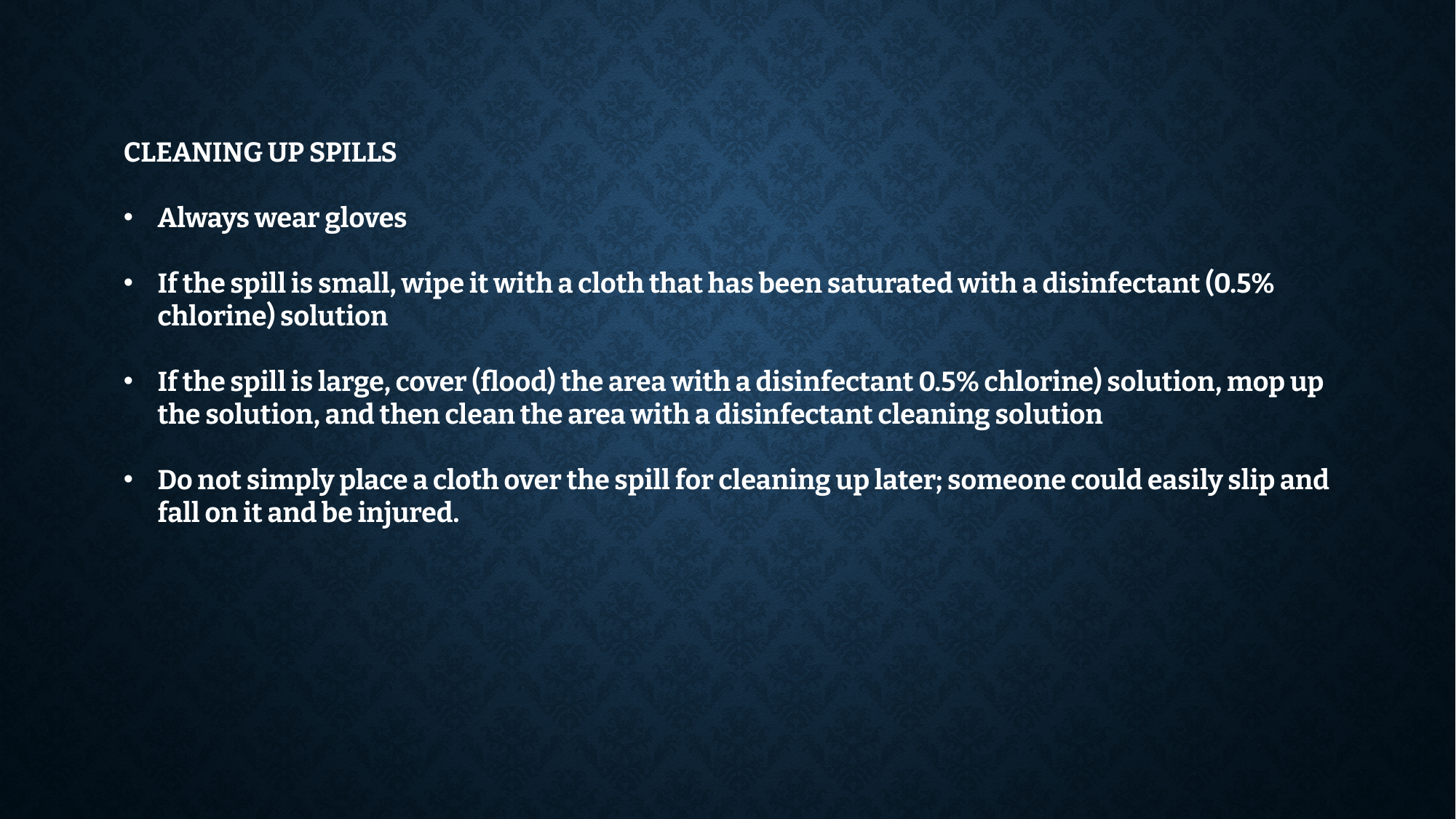

CLEANING UP SPILLS

Always wear gloves

If the spill is small, wipe it with a cloth that has been saturated with a disinfectant (0.5% chlorine) solution

If the spill is large, cover (flood) the area with a disinfectant 0.5% chlorine) solution, mop up the solution, and then clean the area with a disinfectant cleaning solution

Do not simply place a cloth over the spill for cleaning up later; someone could easily slip and fall on it and be injured.